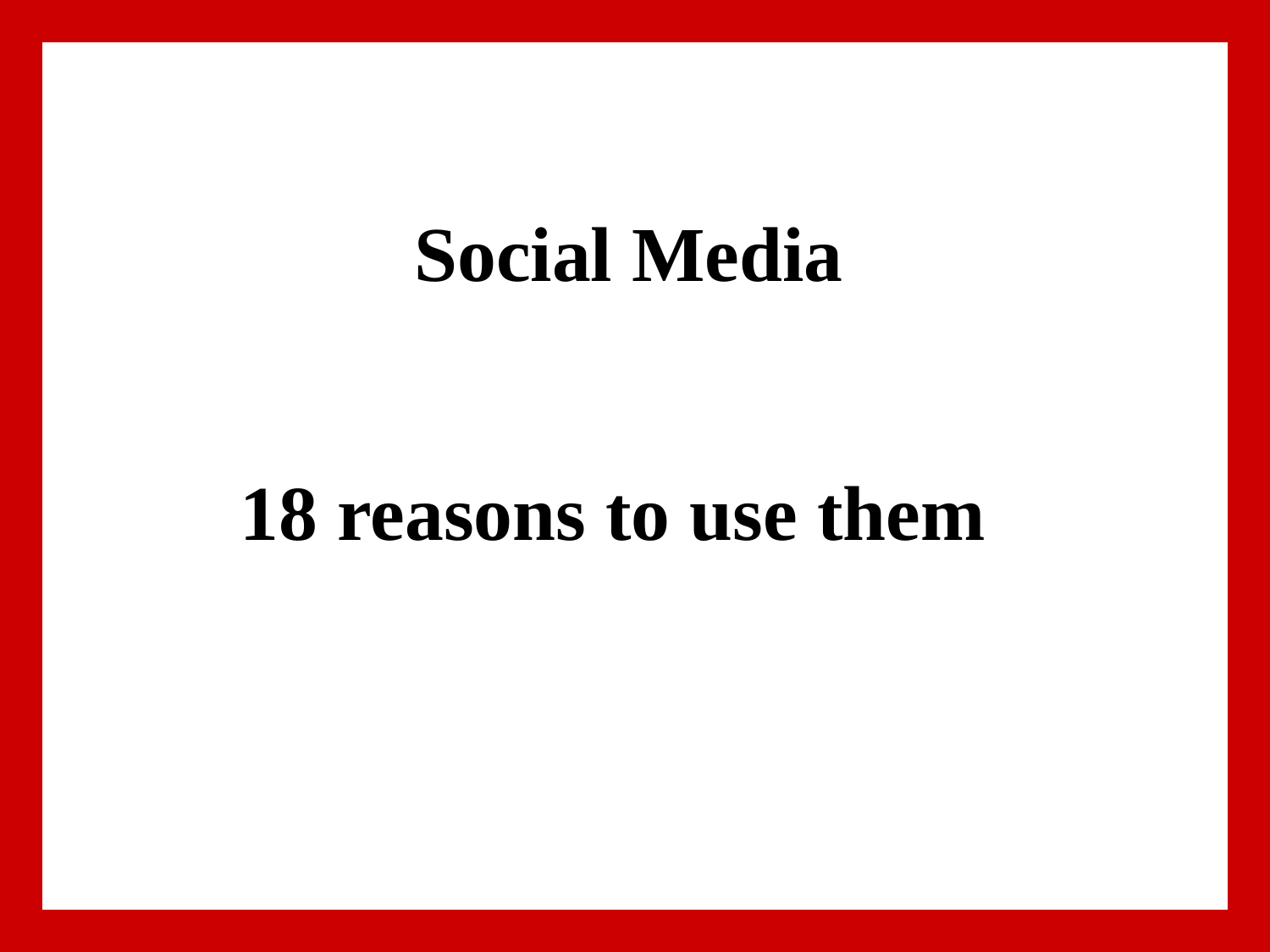

# Social Media
18 reasons to use them